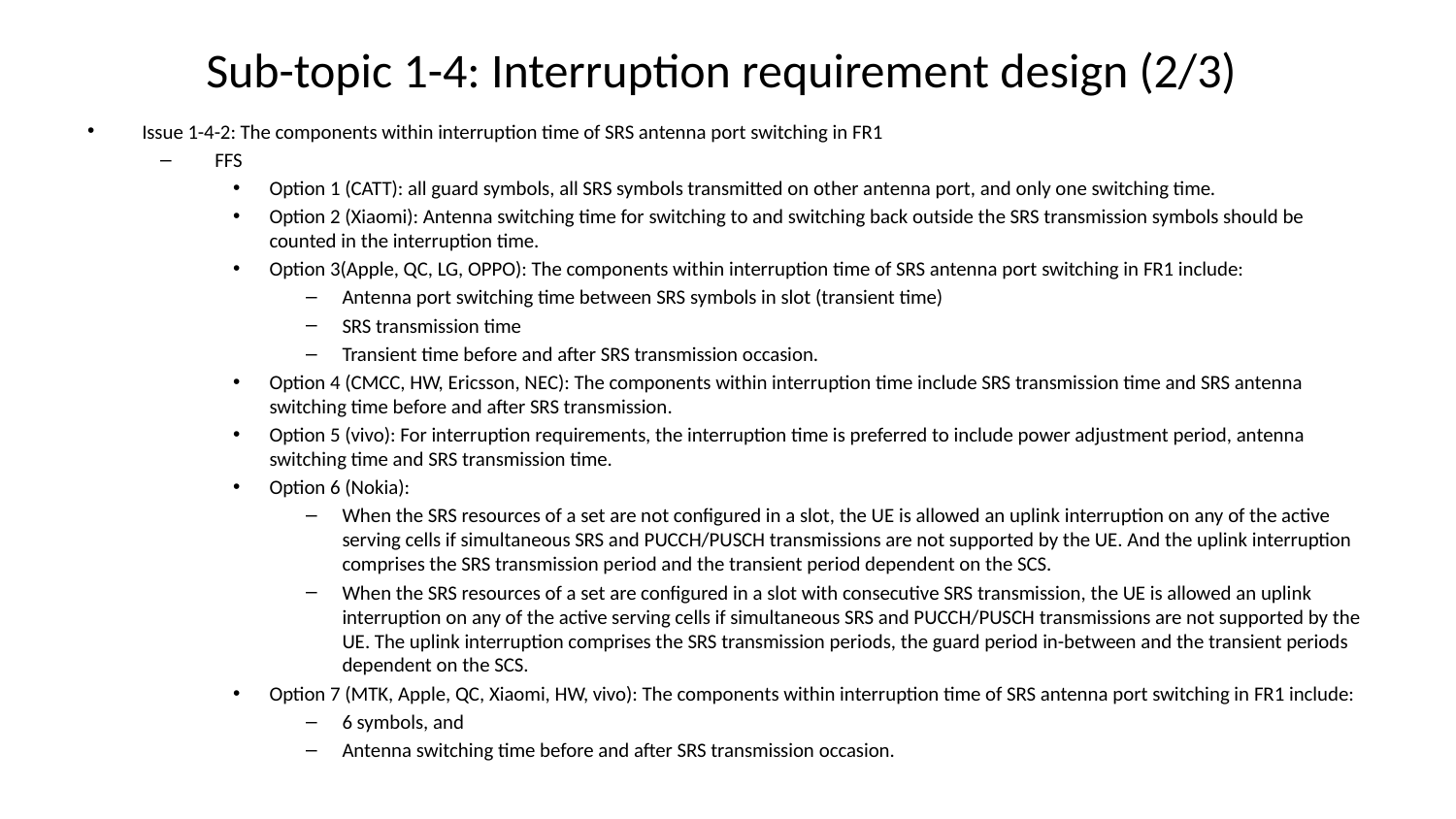

# Sub-topic 1-4: Interruption requirement design (2/3)
Issue 1-4-2: The components within interruption time of SRS antenna port switching in FR1
FFS
Option 1 (CATT): all guard symbols, all SRS symbols transmitted on other antenna port, and only one switching time.
Option 2 (Xiaomi): Antenna switching time for switching to and switching back outside the SRS transmission symbols should be counted in the interruption time.
Option 3(Apple, QC, LG, OPPO): The components within interruption time of SRS antenna port switching in FR1 include:
Antenna port switching time between SRS symbols in slot (transient time)
SRS transmission time
Transient time before and after SRS transmission occasion.
Option 4 (CMCC, HW, Ericsson, NEC): The components within interruption time include SRS transmission time and SRS antenna switching time before and after SRS transmission.
Option 5 (vivo): For interruption requirements, the interruption time is preferred to include power adjustment period, antenna switching time and SRS transmission time.
Option 6 (Nokia):
When the SRS resources of a set are not configured in a slot, the UE is allowed an uplink interruption on any of the active serving cells if simultaneous SRS and PUCCH/PUSCH transmissions are not supported by the UE. And the uplink interruption comprises the SRS transmission period and the transient period dependent on the SCS.
When the SRS resources of a set are configured in a slot with consecutive SRS transmission, the UE is allowed an uplink interruption on any of the active serving cells if simultaneous SRS and PUCCH/PUSCH transmissions are not supported by the UE. The uplink interruption comprises the SRS transmission periods, the guard period in-between and the transient periods dependent on the SCS.
Option 7 (MTK, Apple, QC, Xiaomi, HW, vivo): The components within interruption time of SRS antenna port switching in FR1 include:
6 symbols, and
Antenna switching time before and after SRS transmission occasion.